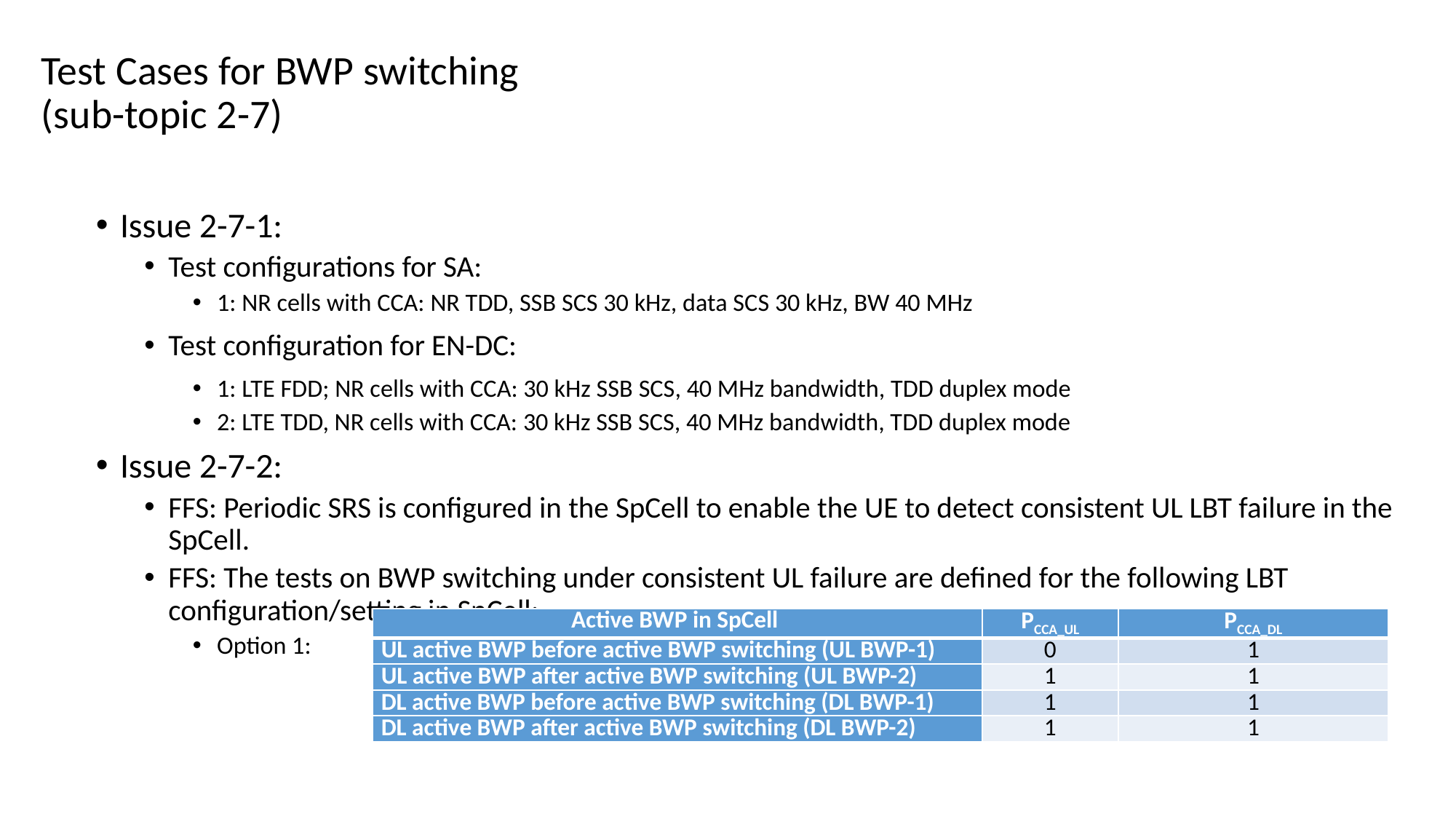

# Test Cases for BWP switching (sub-topic 2-7)

Issue 2-7-1:
Test configurations for SA:
1: NR cells with CCA: NR TDD, SSB SCS 30 kHz, data SCS 30 kHz, BW 40 MHz
Test configuration for EN-DC:
1: LTE FDD; NR cells with CCA: 30 kHz SSB SCS, 40 MHz bandwidth, TDD duplex mode
2: LTE TDD, NR cells with CCA: 30 kHz SSB SCS, 40 MHz bandwidth, TDD duplex mode
Issue 2-7-2:
FFS: Periodic SRS is configured in the SpCell to enable the UE to detect consistent UL LBT failure in the SpCell.
FFS: The tests on BWP switching under consistent UL failure are defined for the following LBT configuration/setting in SpCell:
Option 1:

| Active BWP in SpCell | PCCA\_UL | PCCA\_DL |
| --- | --- | --- |
| UL active BWP before active BWP switching (UL BWP-1) | 0 | 1 |
| UL active BWP after active BWP switching (UL BWP-2) | 1 | 1 |
| DL active BWP before active BWP switching (DL BWP-1) | 1 | 1 |
| DL active BWP after active BWP switching (DL BWP-2) | 1 | 1 |